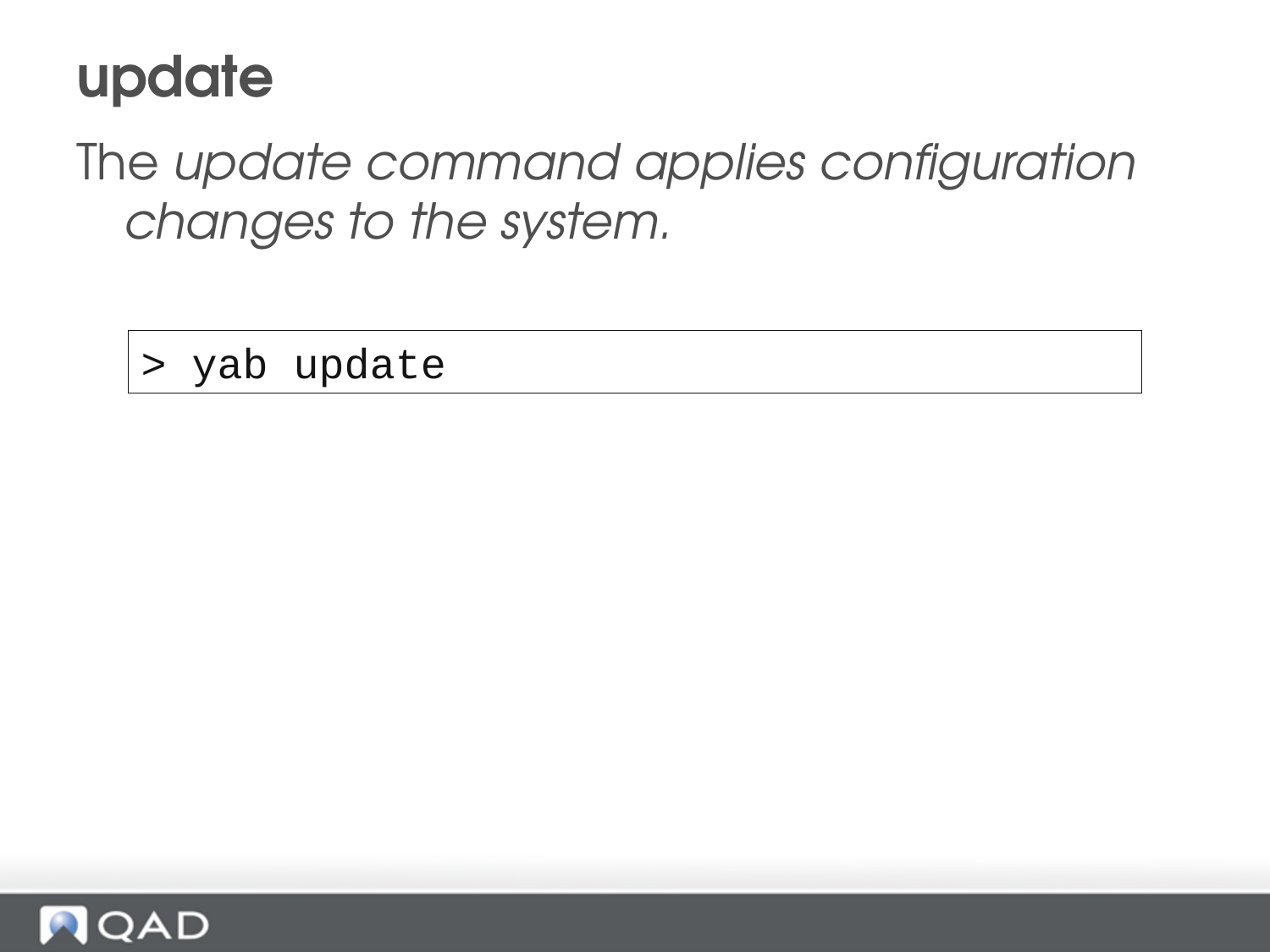

# update
The update command applies configuration changes to the system.
> yab update